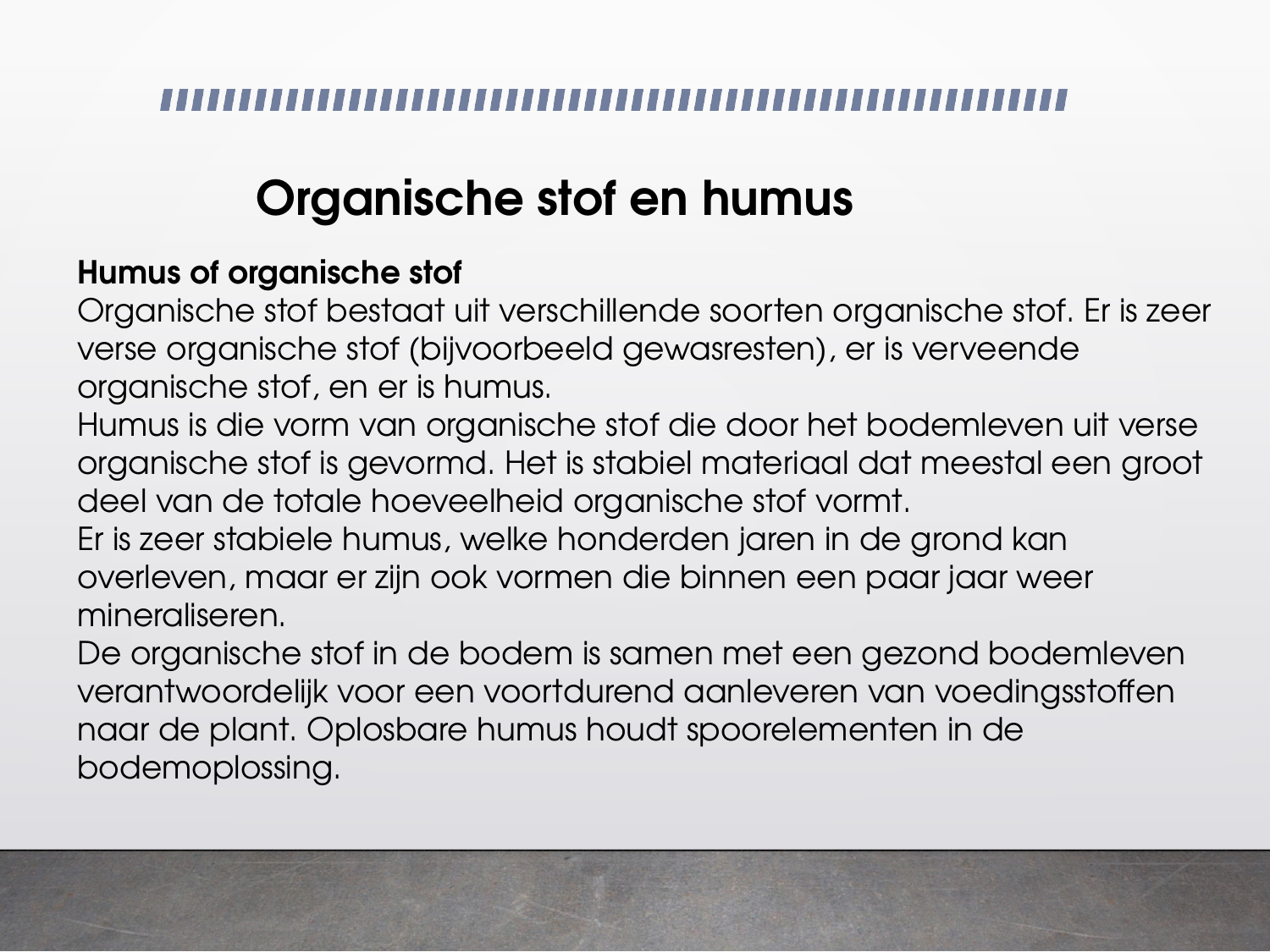

# Organische stof en humus
Humus of organische stof
Organische stof bestaat uit verschillende soorten organische stof. Er is zeer verse organische stof (bijvoorbeeld gewasresten), er is verveende organische stof, en er is humus.
Humus is die vorm van organische stof die door het bodemleven uit verse organische stof is gevormd. Het is stabiel materiaal dat meestal een groot deel van de totale hoeveelheid organische stof vormt.
Er is zeer stabiele humus, welke honderden jaren in de grond kan overleven, maar er zijn ook vormen die binnen een paar jaar weer mineraliseren.
De organische stof in de bodem is samen met een gezond bodemleven verantwoordelijk voor een voortdurend aanleveren van voedingsstoffen naar de plant. Oplosbare humus houdt spoorelementen in de
bodemoplossing.